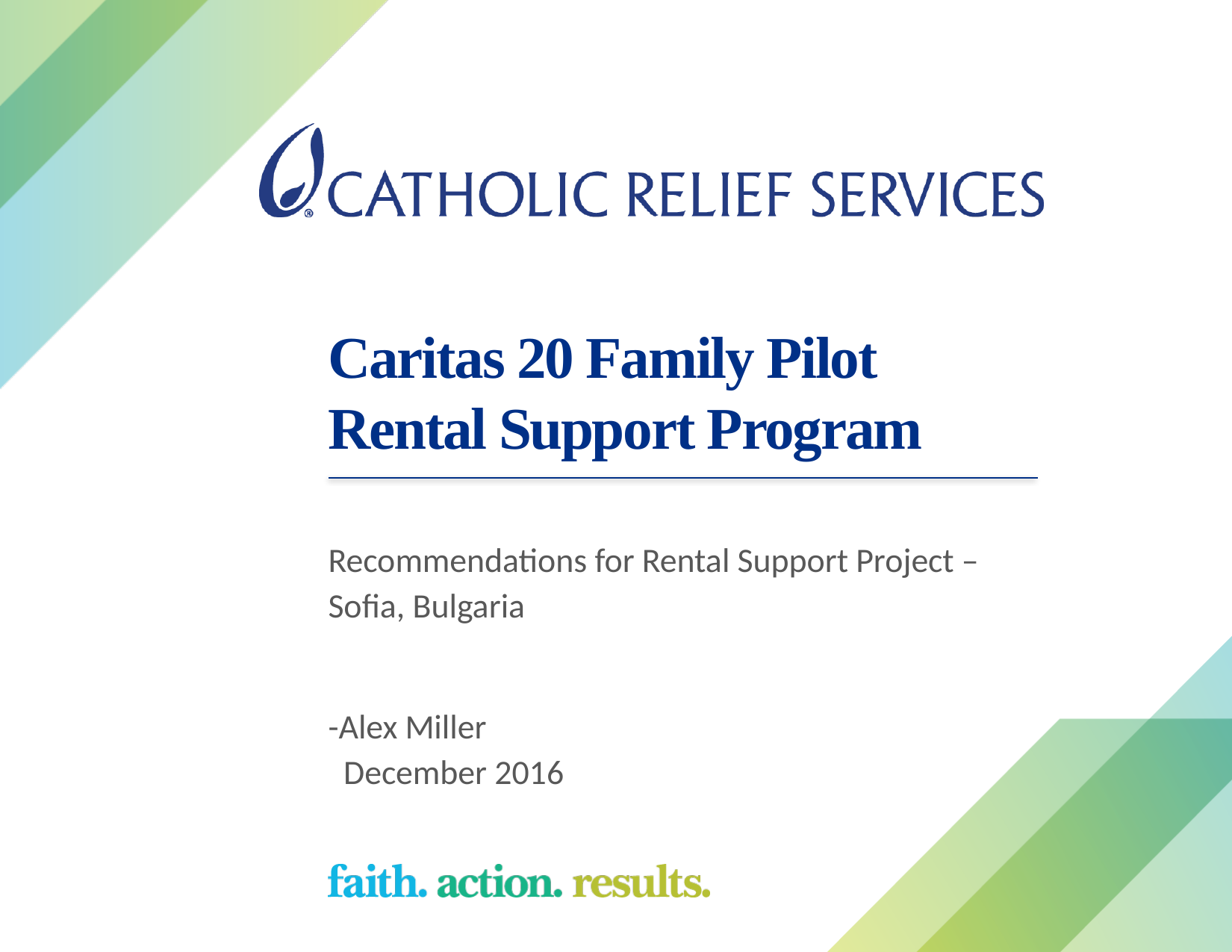

# Caritas 20 Family Pilot Rental Support Program
Recommendations for Rental Support Project – Sofia, Bulgaria

-Alex Miller
  December 2016